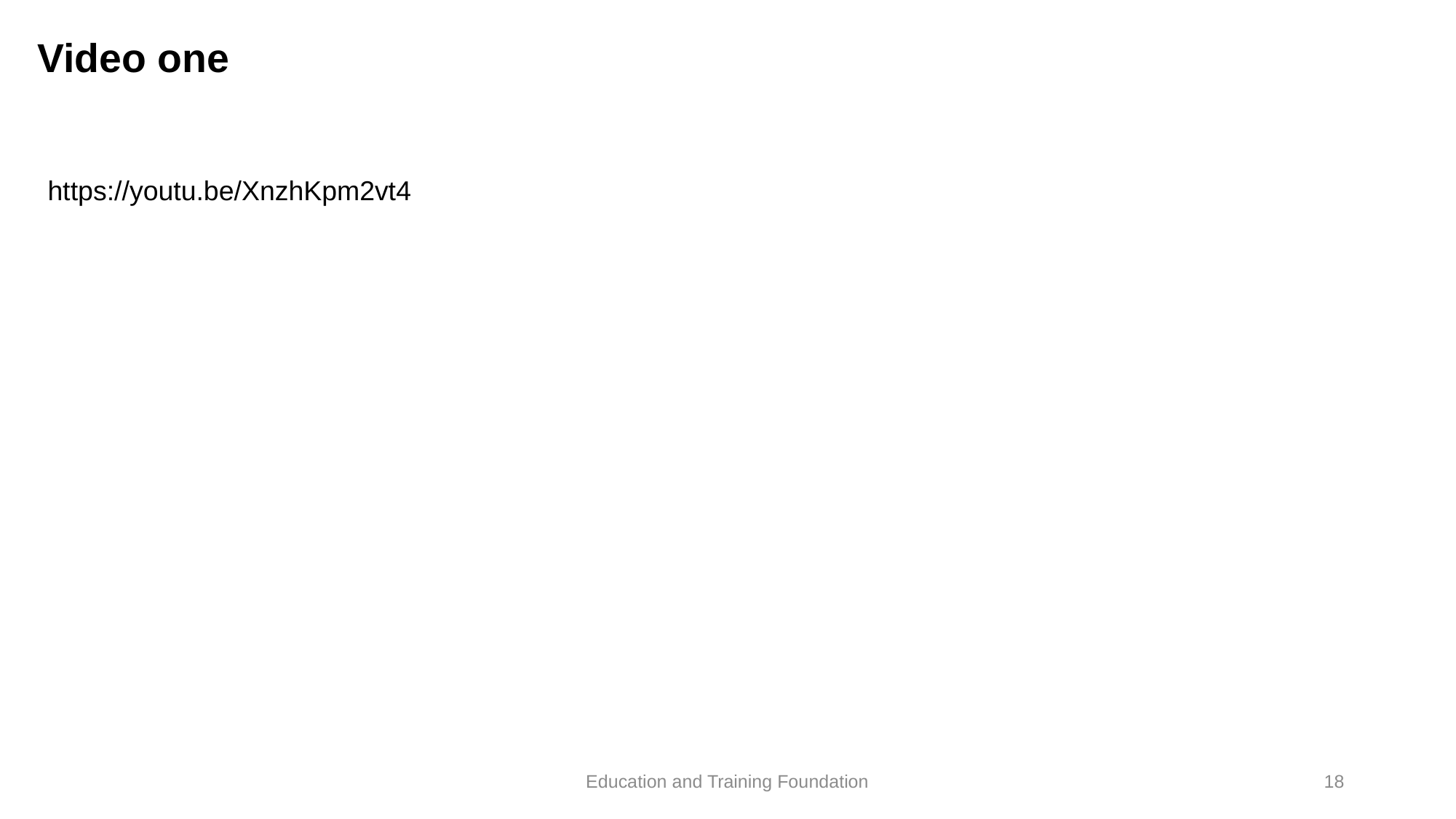

# Video one
https://youtu.be/XnzhKpm2vt4
Education and Training Foundation
18